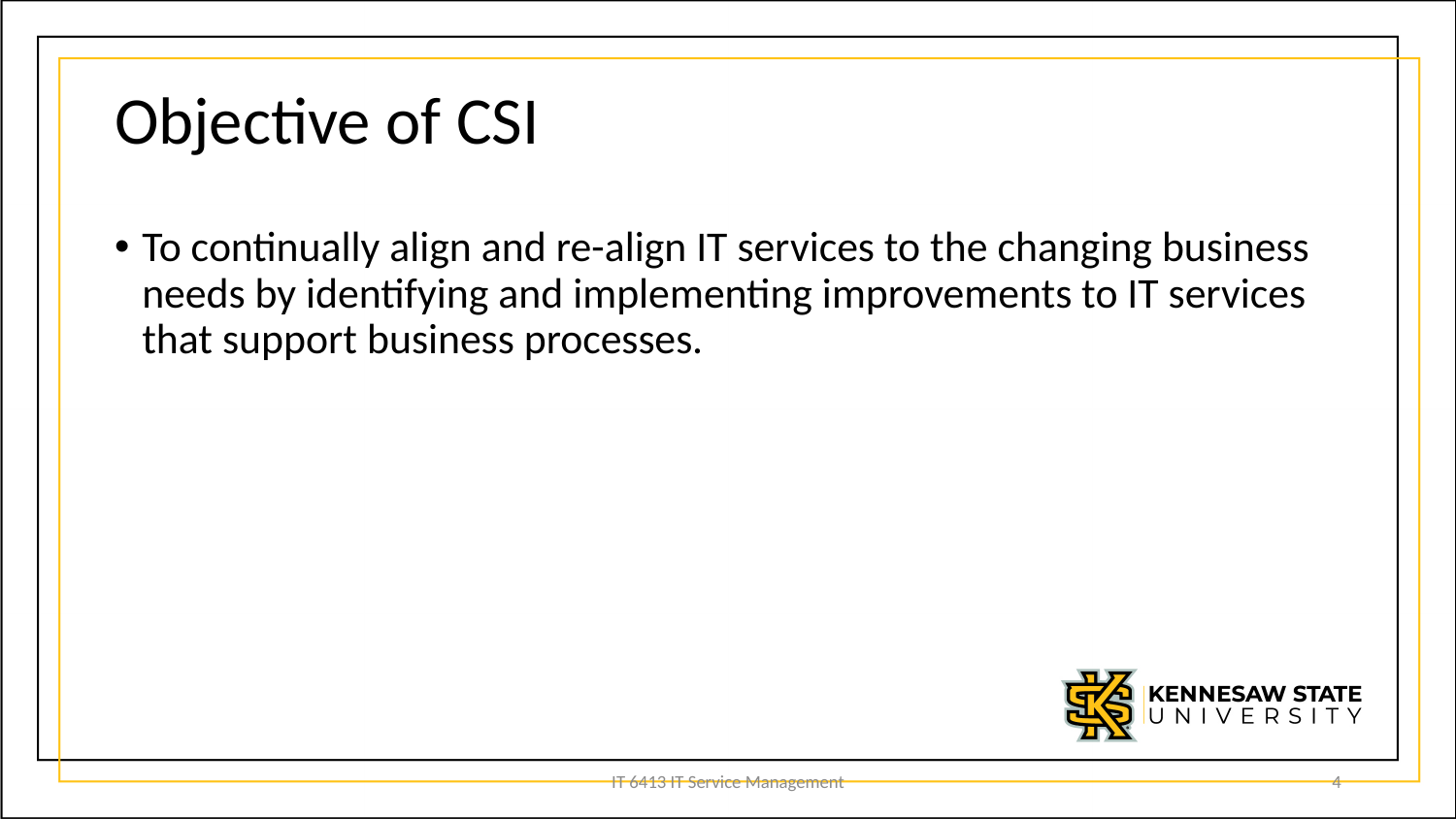

# Objective of CSI
To continually align and re-align IT services to the changing business needs by identifying and implementing improvements to IT services that support business processes.
IT 6413 IT Service Management
4